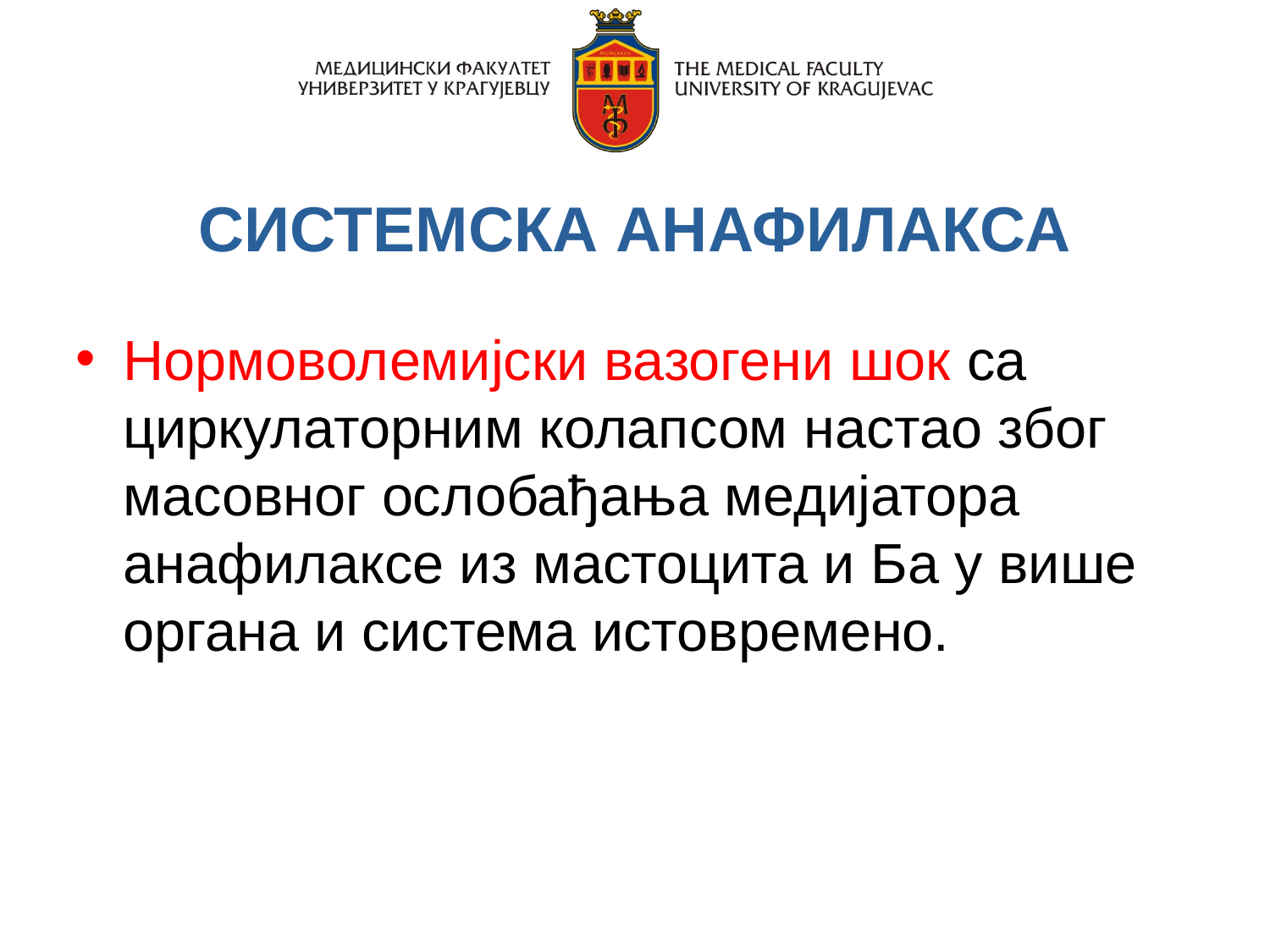

СИСТЕМСКА АНАФИЛАКСА
Нормоволемијски вазогени шок са циркулаторним колапсом настао због масовног ослобађања медијатора анафилаксе из мастоцита и Ба у више органа и система истовремено.